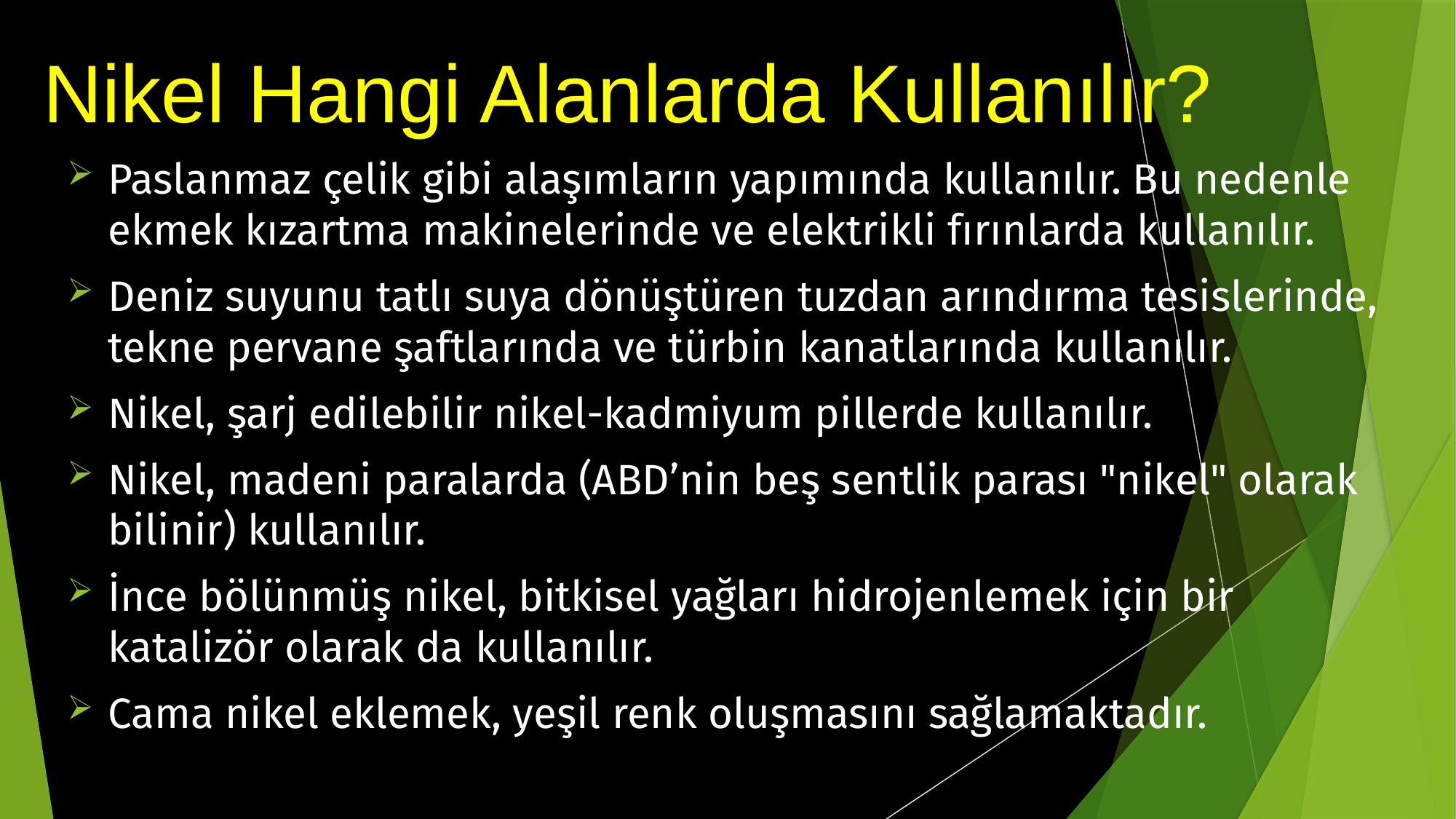

# Nikel Hangi Alanlarda Kullanılır?
Paslanmaz çelik gibi alaşımların yapımında kullanılır. Bu nedenle ekmek kızartma makinelerinde ve elektrikli fırınlarda kullanılır.
Deniz suyunu tatlı suya dönüştüren tuzdan arındırma tesislerinde, tekne pervane şaftlarında ve türbin kanatlarında kullanılır.
Nikel, şarj edilebilir nikel-kadmiyum pillerde kullanılır.
Nikel, madeni paralarda (ABD’nin beş sentlik parası "nikel" olarak bilinir) kullanılır.
İnce bölünmüş nikel, bitkisel yağları hidrojenlemek için bir katalizör olarak da kullanılır.
Cama nikel eklemek, yeşil renk oluşmasını sağlamaktadır.